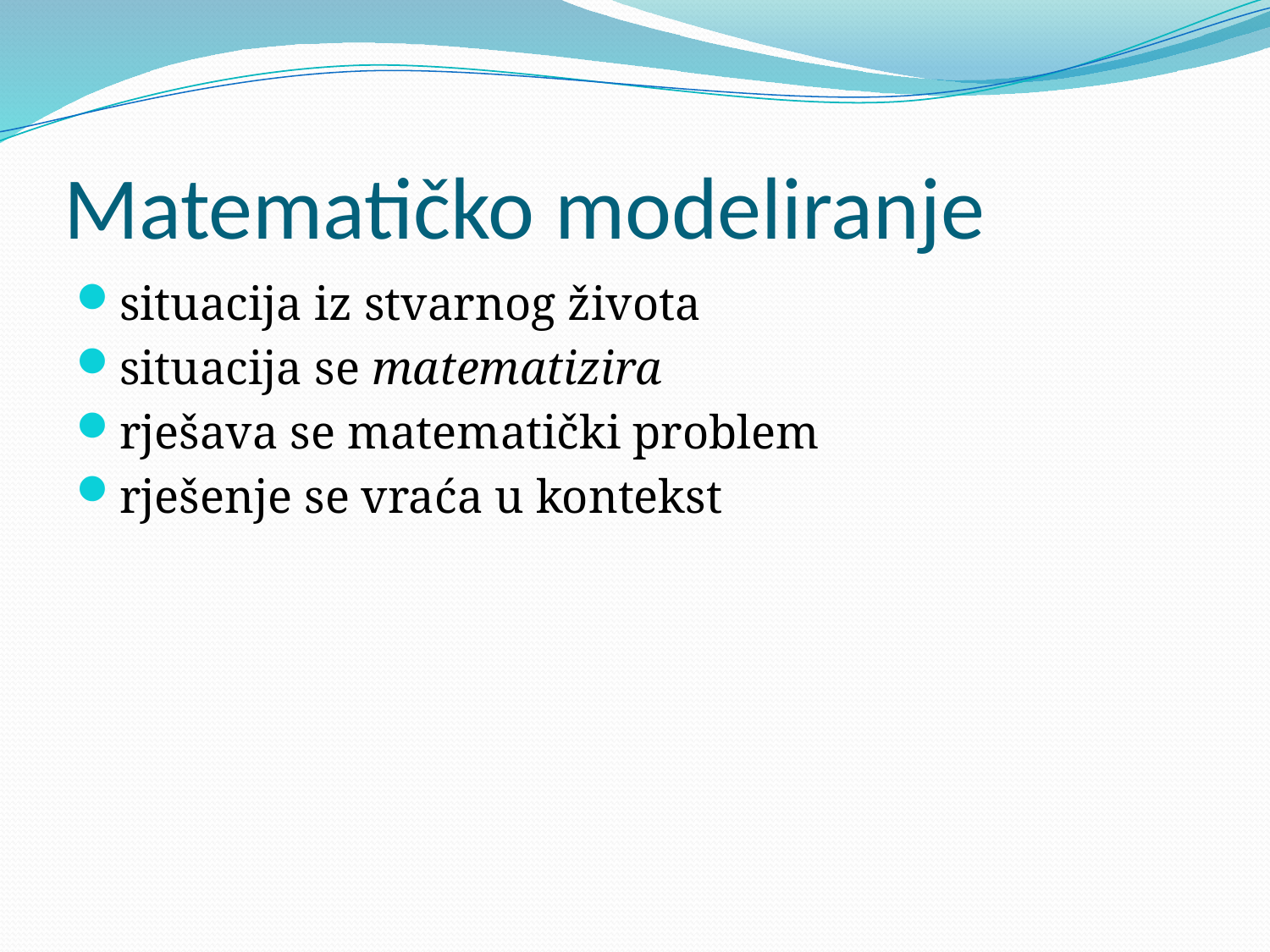

# Matematičko modeliranje
situacija iz stvarnog života
situacija se matematizira
rješava se matematički problem
rješenje se vraća u kontekst